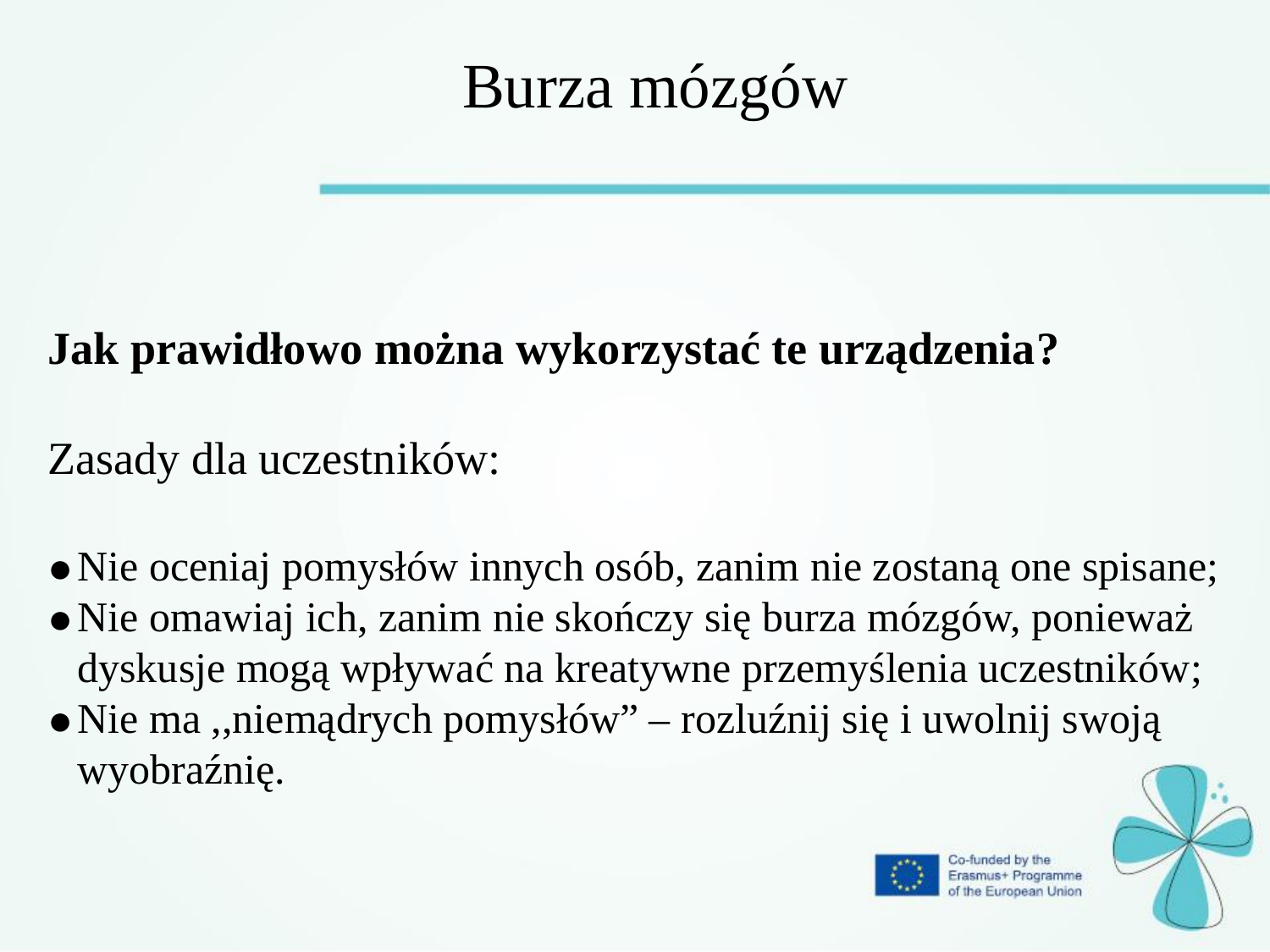

Burza mózgów

Jak prawidłowo można wykorzystać te urządzenia?

Zasady dla uczestników:

Nie oceniaj pomysłów innych osób, zanim nie zostaną one spisane;
Nie omawiaj ich, zanim nie skończy się burza mózgów, ponieważ dyskusje mogą wpływać na kreatywne przemyślenia uczestników;
Nie ma ,,niemądrych pomysłów” – rozluźnij się i uwolnij swoją wyobraźnię.